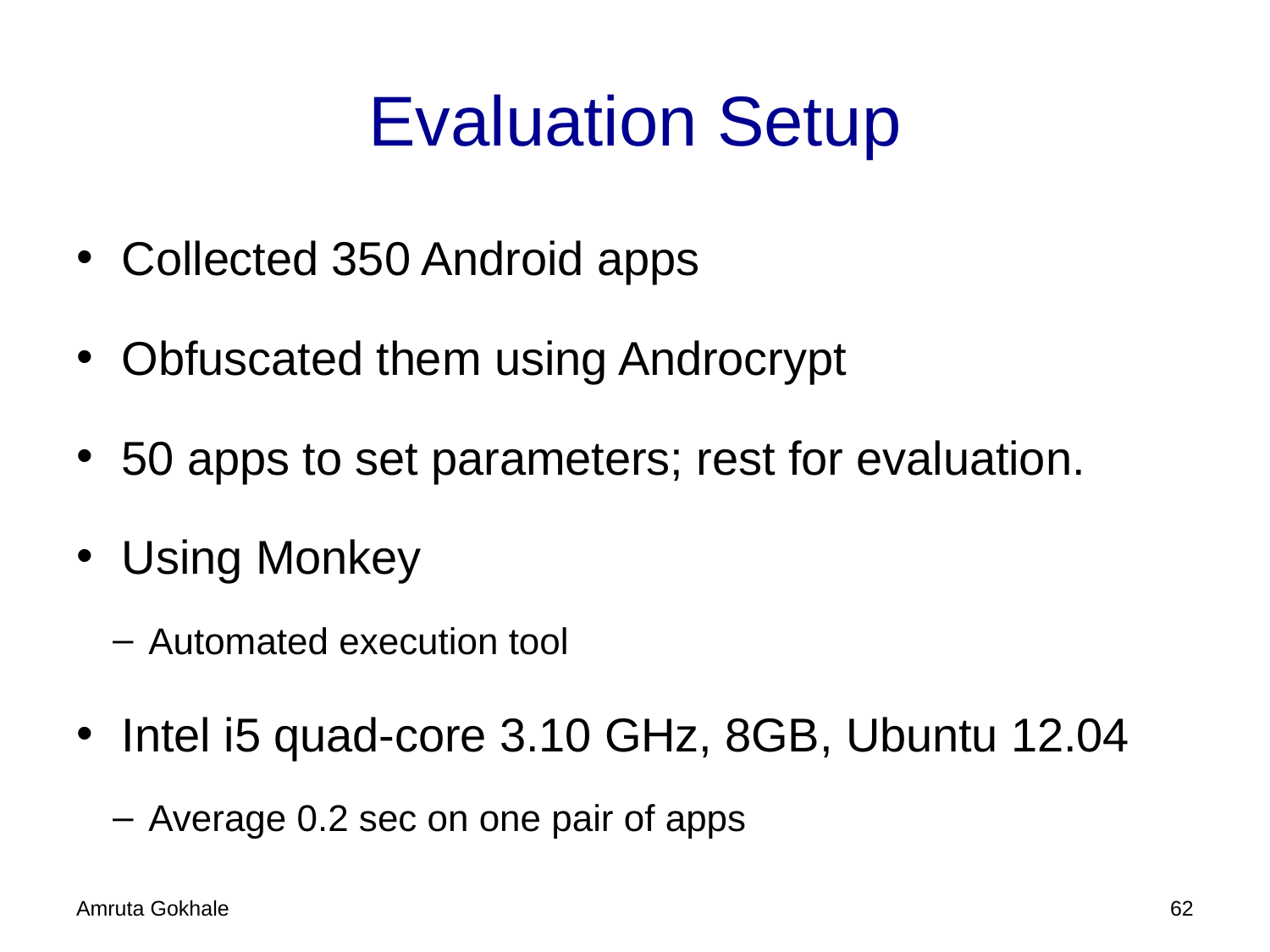

# Evaluation Setup
Collected 350 Android apps
Obfuscated them using Androcrypt
50 apps to set parameters; rest for evaluation.
Using Monkey
Automated execution tool
Intel i5 quad-core 3.10 GHz, 8GB, Ubuntu 12.04
Average 0.2 sec on one pair of apps
Amruta Gokhale
62